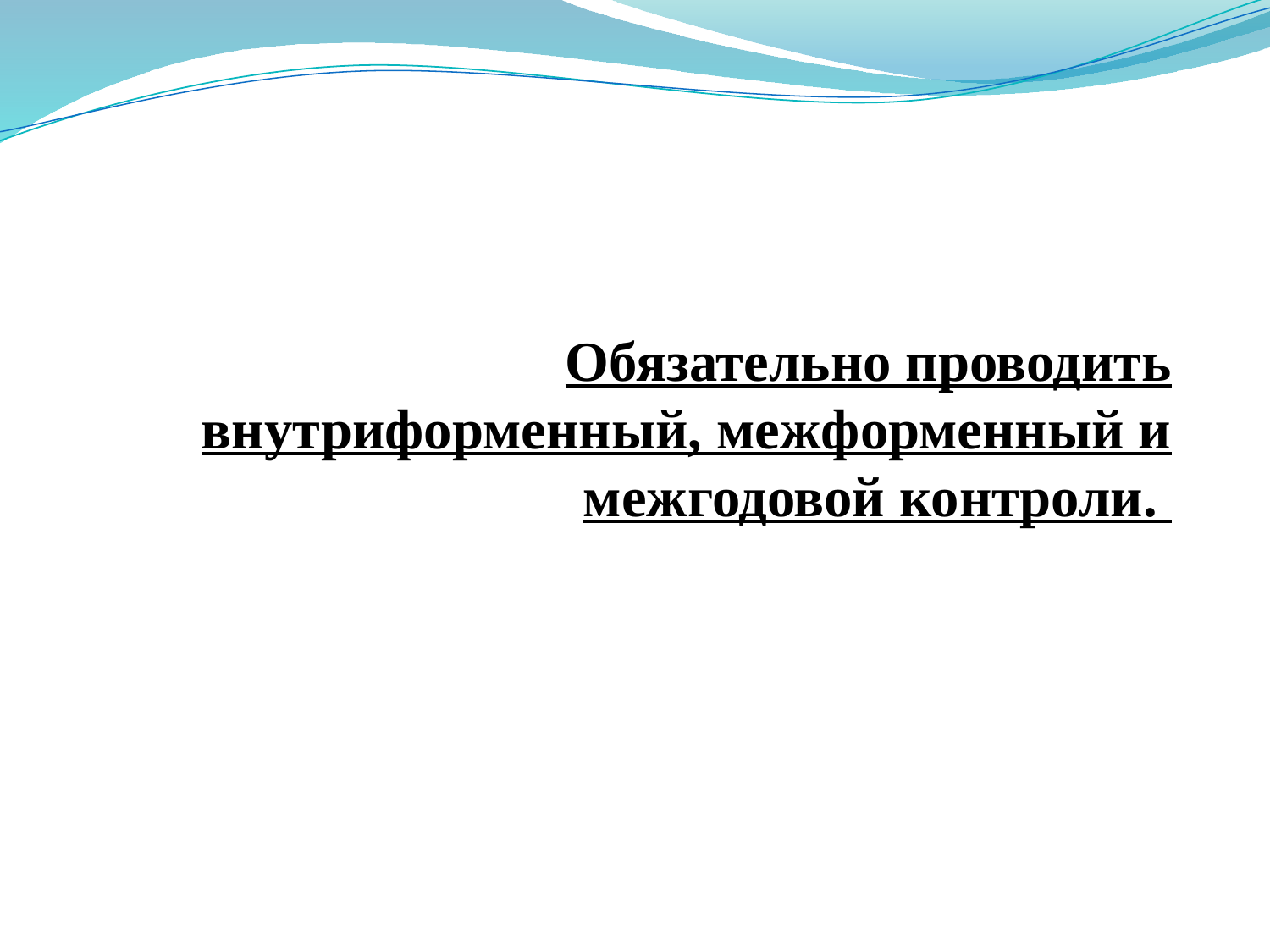

# Обязательно проводить внутриформенный, межформенный и межгодовой контроли.